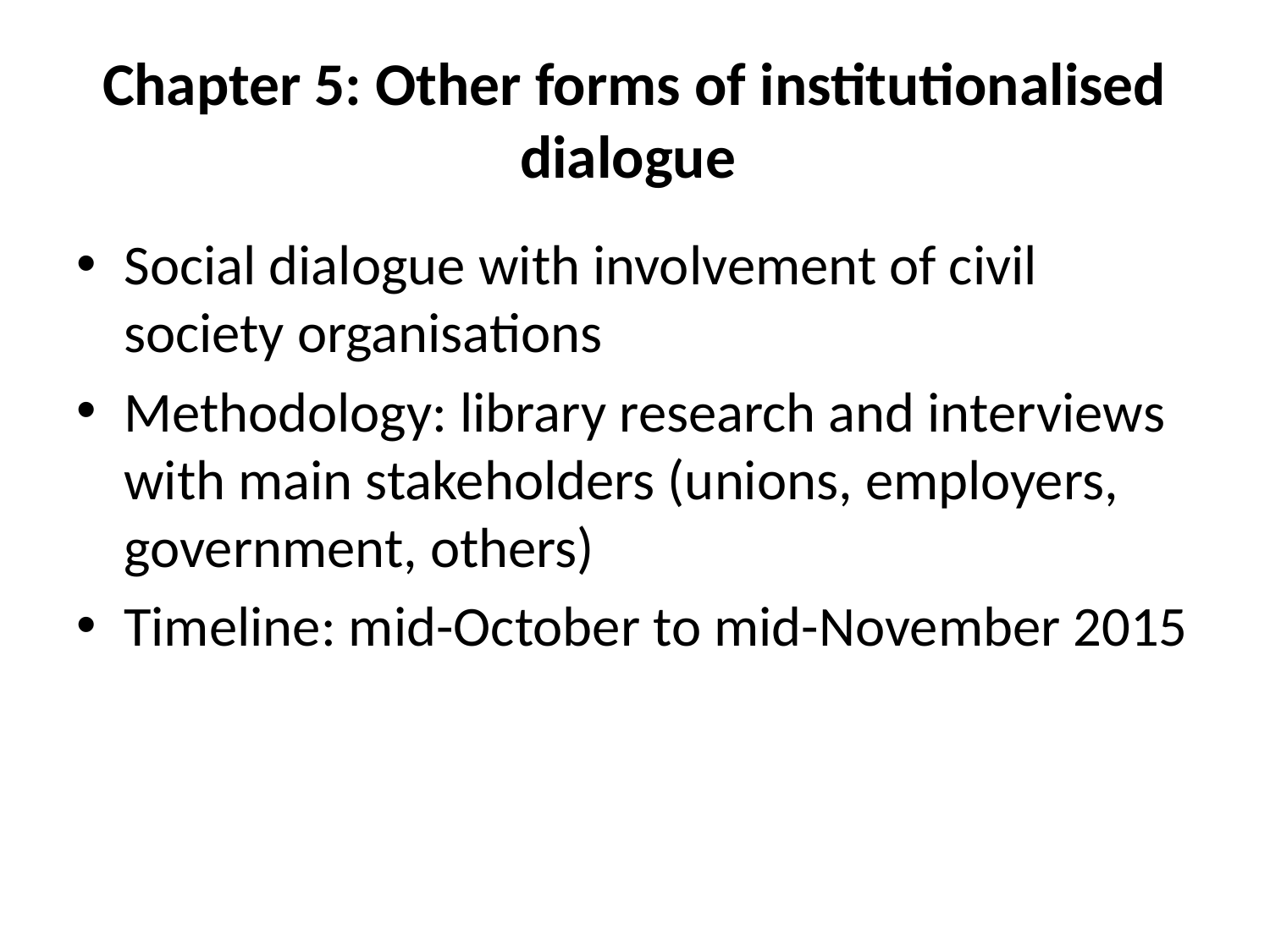

# Chapter 5: Other forms of institutionalised dialogue
Social dialogue with involvement of civil society organisations
Methodology: library research and interviews with main stakeholders (unions, employers, government, others)
Timeline: mid-October to mid-November 2015